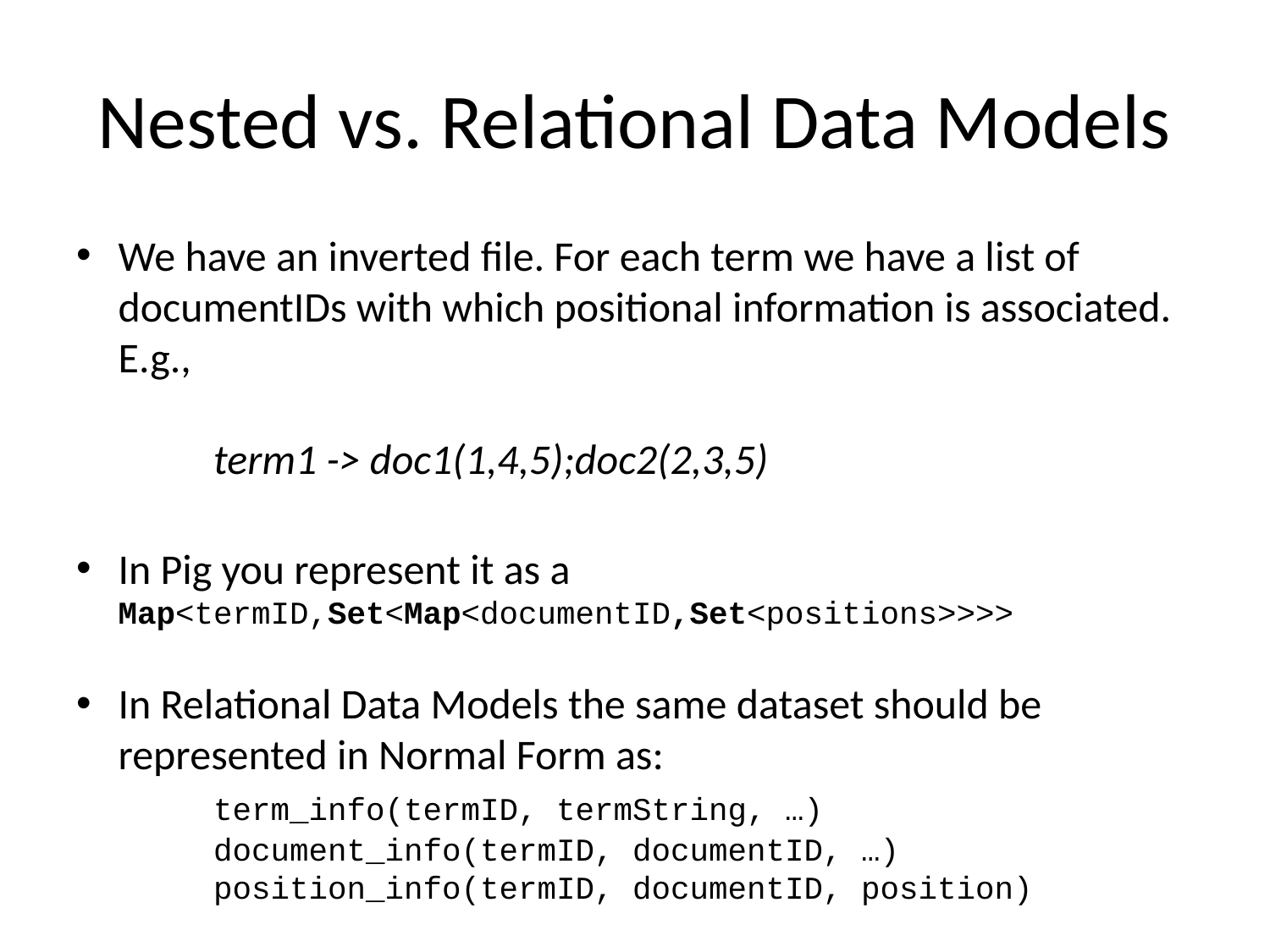

# Nested vs. Relational Data Models
We have an inverted file. For each term we have a list of documentIDs with which positional information is associated. E.g.,
		term1 -> doc1(1,4,5);doc2(2,3,5)
In Pig you represent it as a 	Map<termID,Set<Map<documentID,Set<positions>>>>
In Relational Data Models the same dataset should be represented in Normal Form as:
	term_info(termID, termString, …)
	document_info(termID, documentID, …)
	position_info(termID, documentID, position)